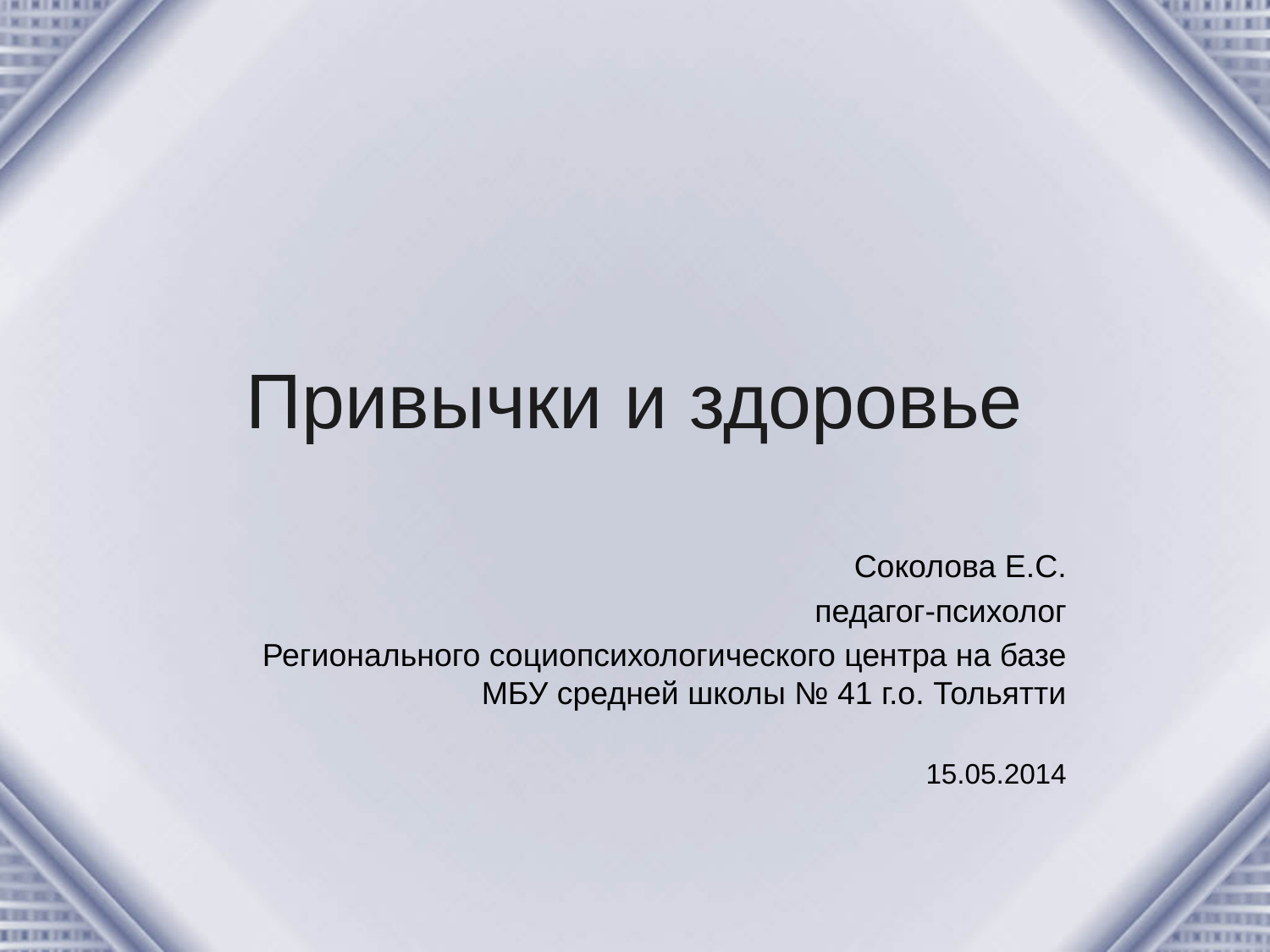

# Привычки и здоровье
Соколова Е.С.
педагог-психолог
 Регионального социопсихологического центра на базе МБУ средней школы № 41 г.о. Тольятти

15.05.2014